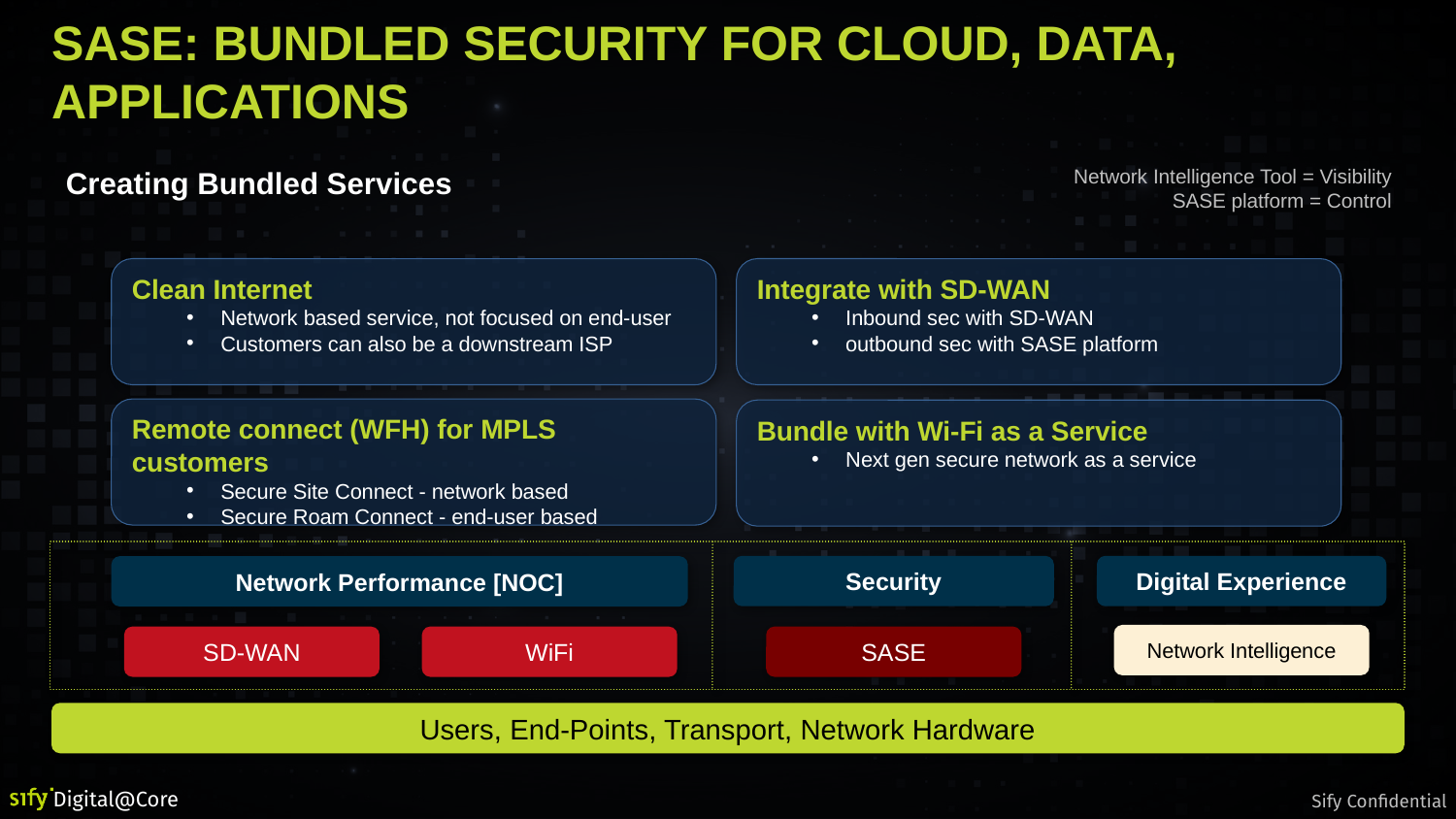

# SASE: Bundled Security for Cloud, Data, Applications
Creating Bundled Services
Network Intelligence Tool = Visibility
SASE platform = Control
Clean Internet
Network based service, not focused on end-user
Customers can also be a downstream ISP
Integrate with SD-WAN
Inbound sec with SD-WAN
outbound sec with SASE platform
Remote connect (WFH) for MPLS customers
Secure Site Connect - network based
Secure Roam Connect - end-user based
Bundle with Wi-Fi as a Service
Next gen secure network as a service

Security
Digital Experience
Network Performance [NOC]
Network Intelligence
SD-WAN
WiFi
SASE
Users, End-Points, Transport, Network Hardware